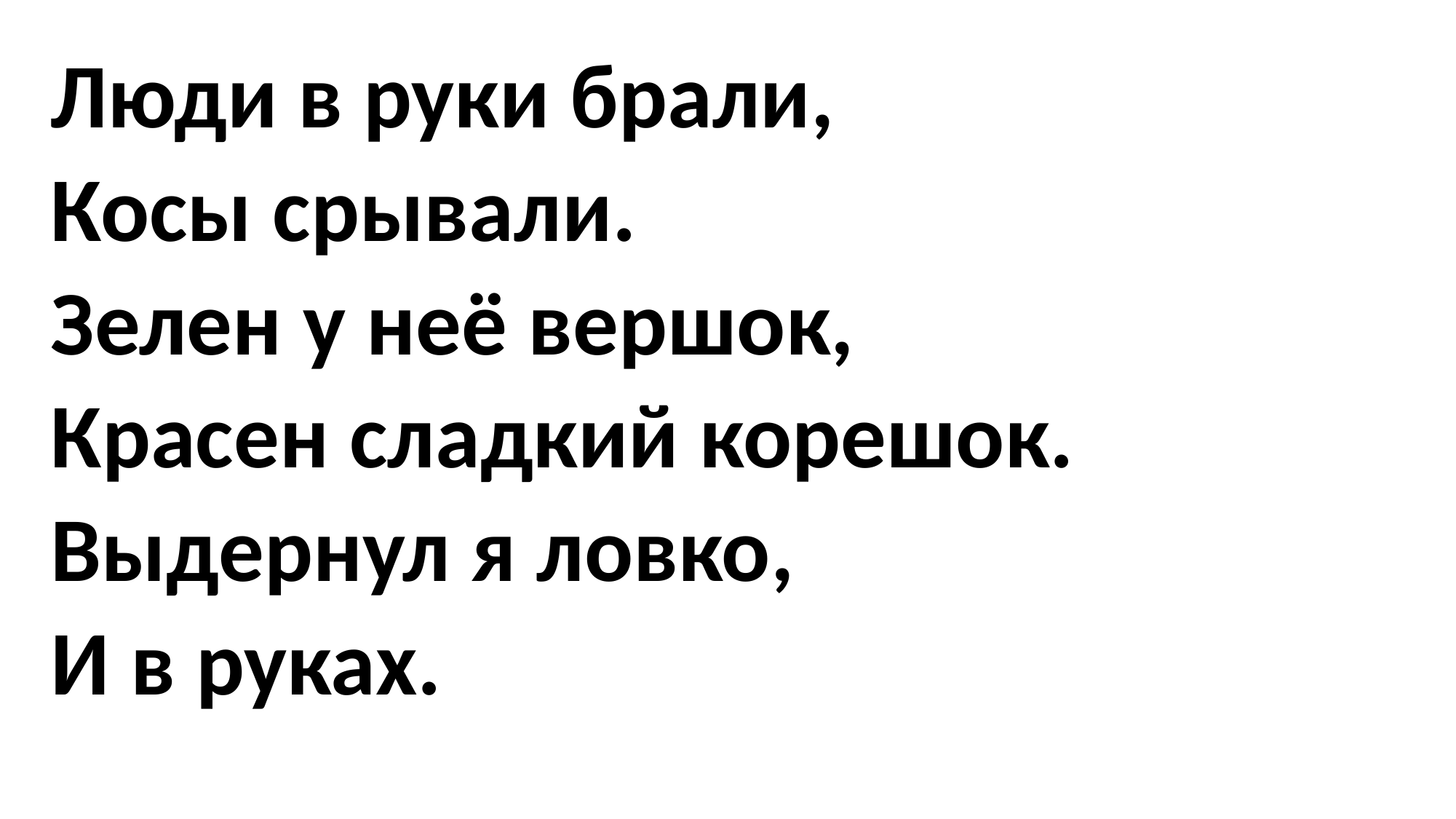

Люди в руки брали,
 Косы срывали.
 Зелен у неё вершок,
 Красен сладкий корешок.
 Выдернул я ловко,
 И в руках.
#